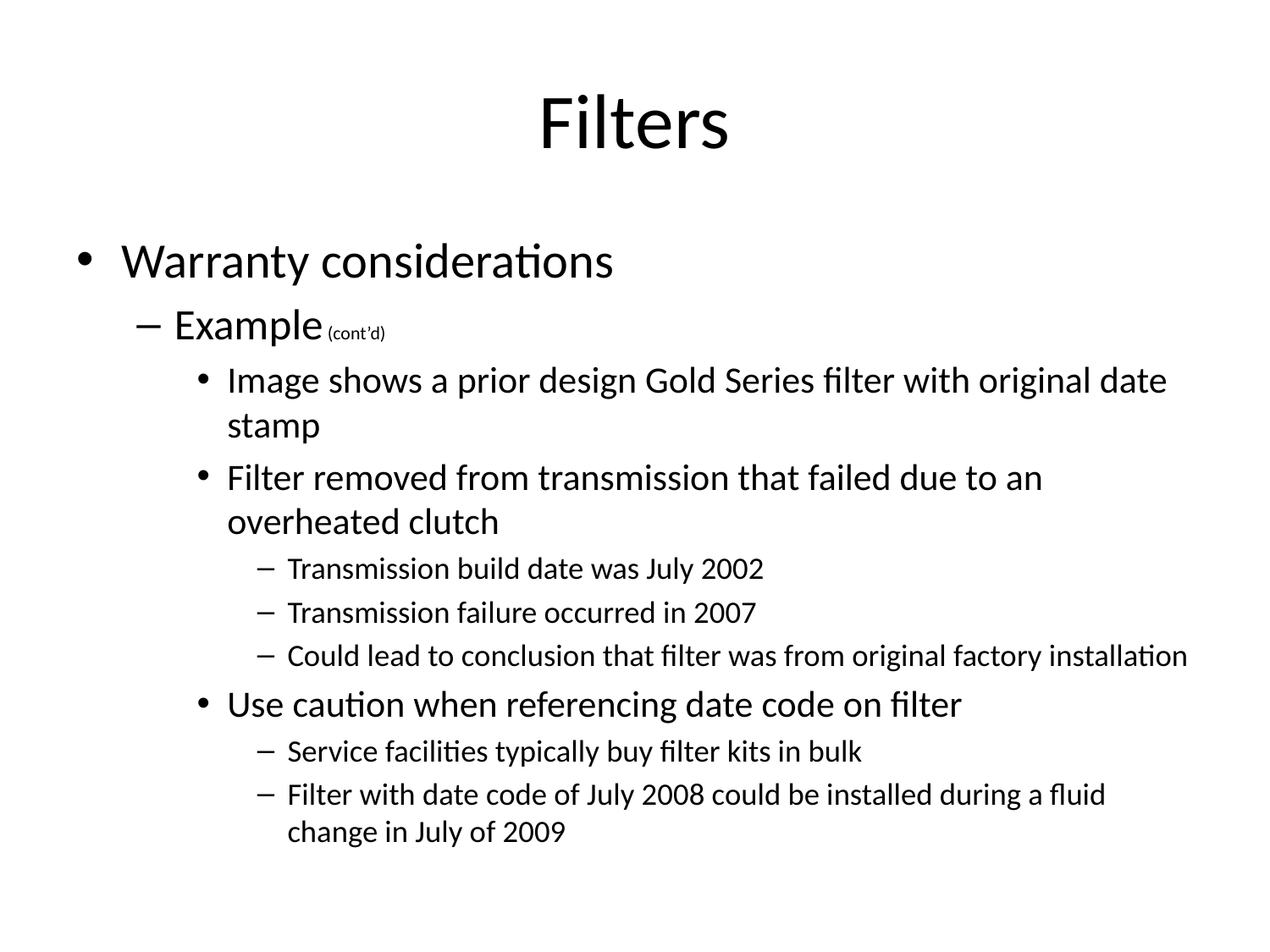

# Filters
Warranty considerations
Example (cont’d)
Image shows a prior design Gold Series filter with original date stamp
Filter removed from transmission that failed due to an overheated clutch
Transmission build date was July 2002
Transmission failure occurred in 2007
Could lead to conclusion that filter was from original factory installation
Use caution when referencing date code on filter
Service facilities typically buy filter kits in bulk
Filter with date code of July 2008 could be installed during a fluid change in July of 2009